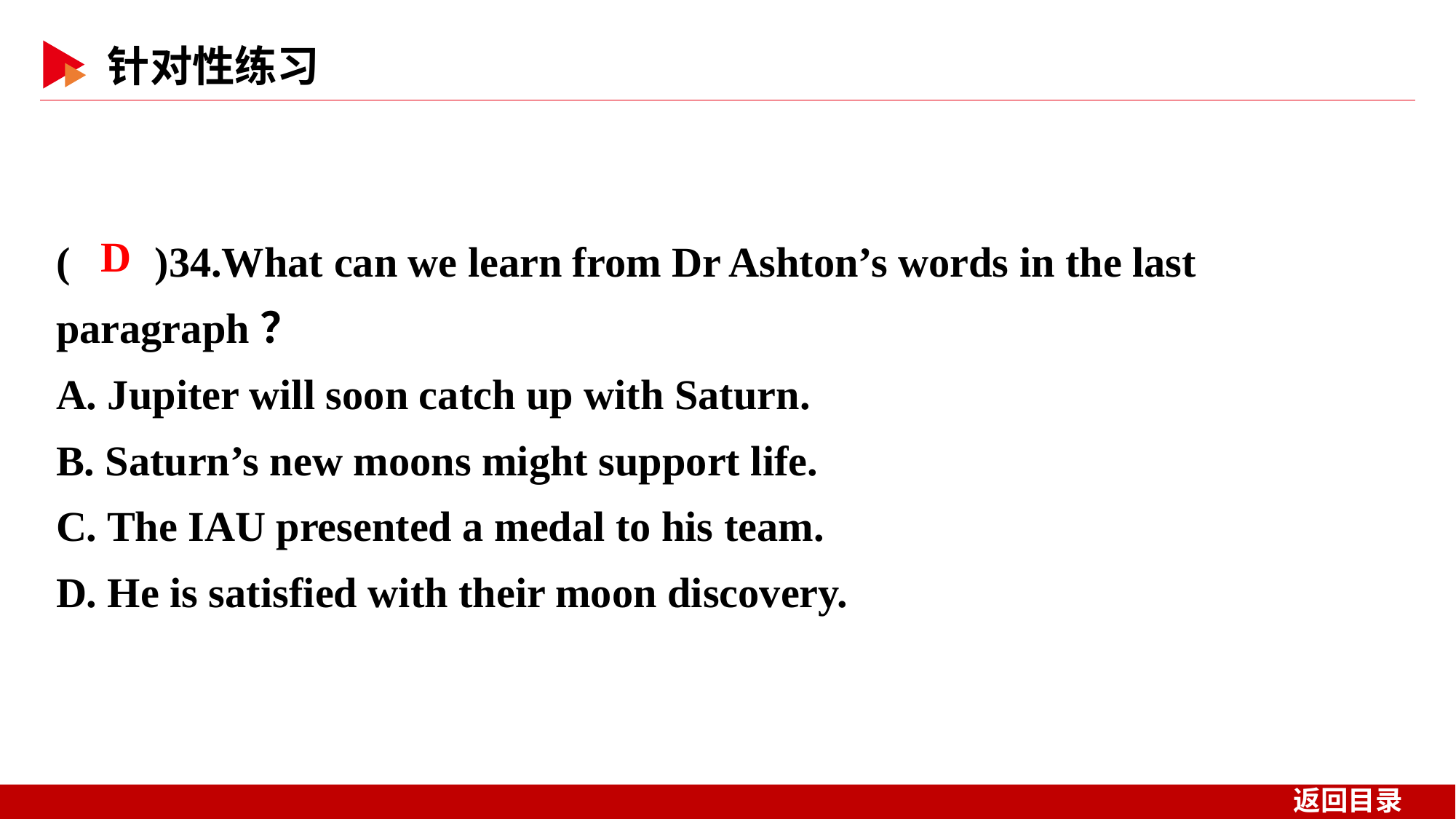

(        )34.What can we learn from Dr Ashton’s words in the last paragraph？
A. Jupiter will soon catch up with Saturn.
B. Saturn’s new moons might support life.
C. The IAU presented a medal to his team.
D. He is satisfied with their moon discovery.
   D